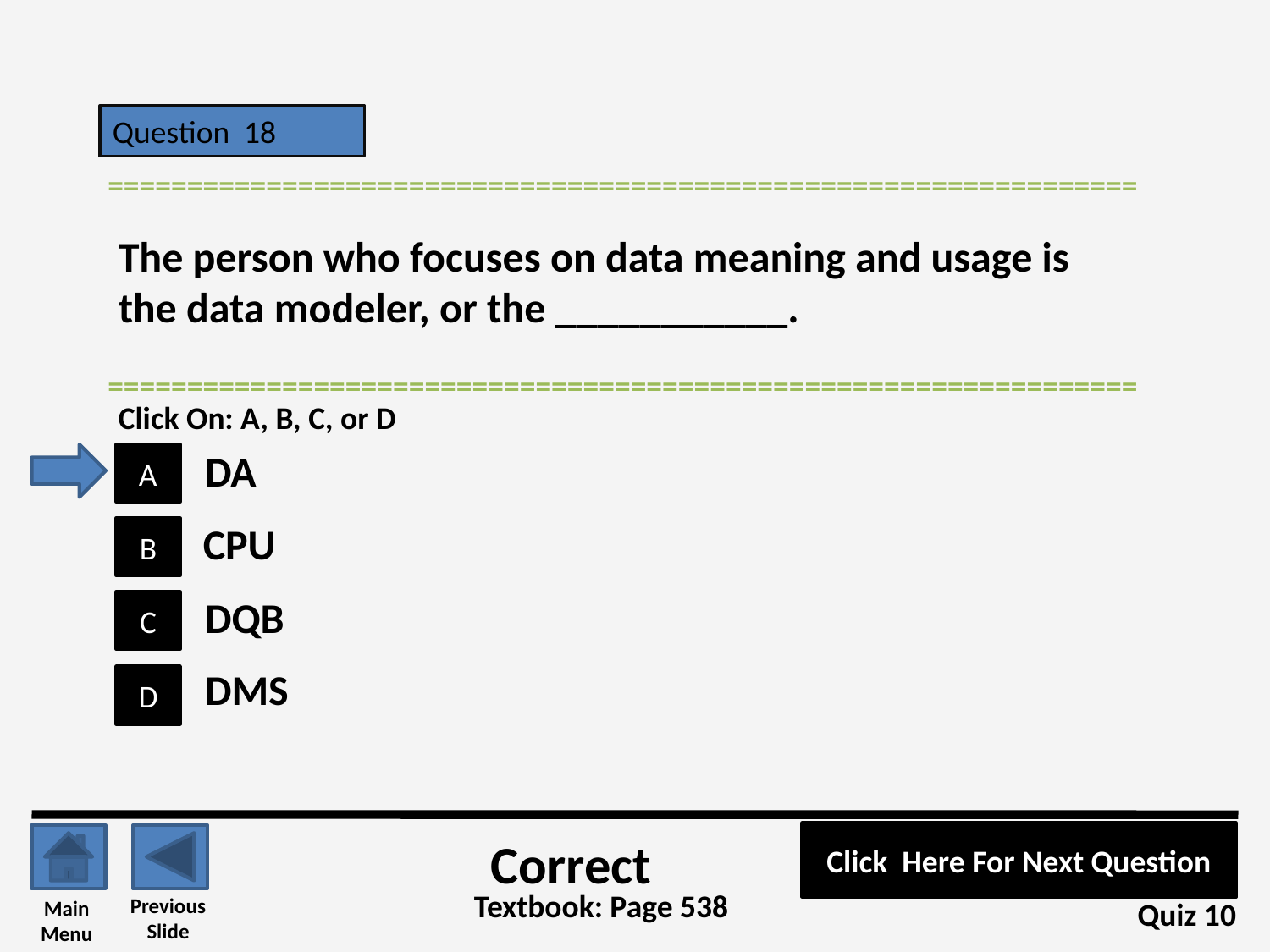

Question  18
=================================================================
The person who focuses on data meaning and usage is the data modeler, or the ___________.
=================================================================
Click On: A, B, C, or D
DA

A
CPU
B
DQB
C
DMS
D
Click  Here For Next Question

Correct
Textbook: Page 538
Previous
Slide
Main
Menu
Quiz 10